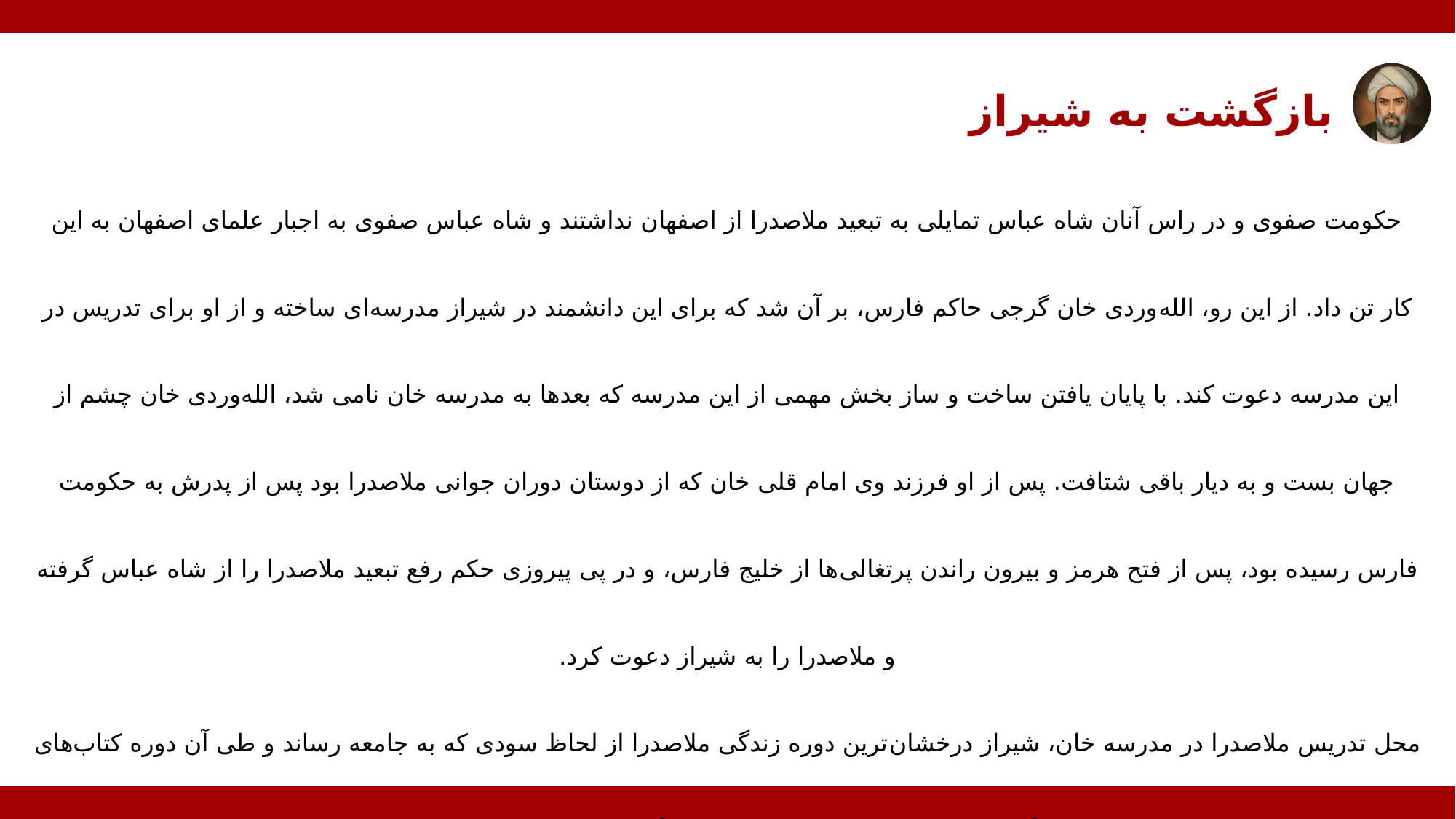

بازگشت به شیراز
حکومت صفوی و در راس آنان شاه عباس تمایلی به تبعید ملاصدرا از اصفهان نداشتند و شاه عباس صفوی به اجبار علمای اصفهان به این کار تن داد. از این رو، الله‌وردی خان گرجی حاکم فارس، بر آن شد که برای این دانشمند در شیراز مدرسه‌ای ساخته و از او برای تدریس در این مدرسه دعوت کند. با پایان یافتن ساخت و ساز بخش مهمی از این مدرسه که بعدها به مدرسه خان نامی شد، الله‌وردی خان چشم از جهان بست و به دیار باقی شتافت. پس از او فرزند وی امام قلی خان که از دوستان دوران جوانی ملاصدرا بود پس از پدرش به حکومت فارس رسیده بود، پس از فتح هرمز و بیرون راندن پرتغالی‌ها از خلیج فارس، و در پی پیروزی حکم رفع تبعید ملاصدرا را از شاه عباس گرفته و ملاصدرا را به شیراز دعوت کرد.
محل تدریس ملاصدرا در مدرسه خان، شیراز درخشان‌ترین دوره زندگی ملاصدرا از لحاظ سودی که به جامعه رساند و طی آن دوره کتاب‌های فراوان و ارزشمندی نگاشت، دوره‌ای است که او پس از بازگشت از کهک در شیراز شروع به تدریس کرد.